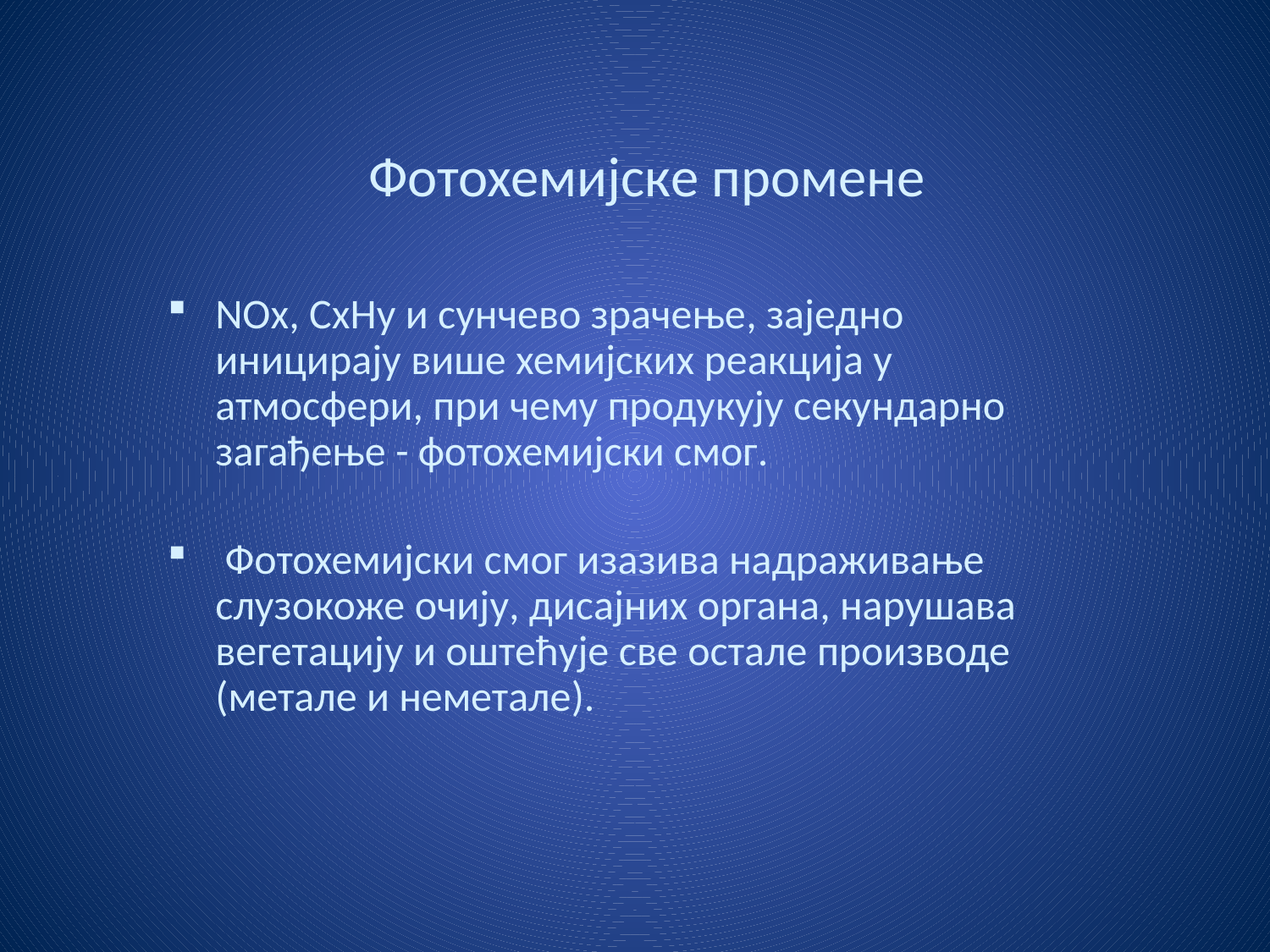

# Фотохемијске промене
NОx, CxHy и сунчево зрачење, заједно иницирају више хемијских реакција у атмосфери, при чему продукују секундарно загађење - фотохемијски смог.

 Фотохемијски смог изазива надраживање слузокоже очију, дисајних органа, нарушава вегетацију и оштећује све остале производе (метале и неметале).